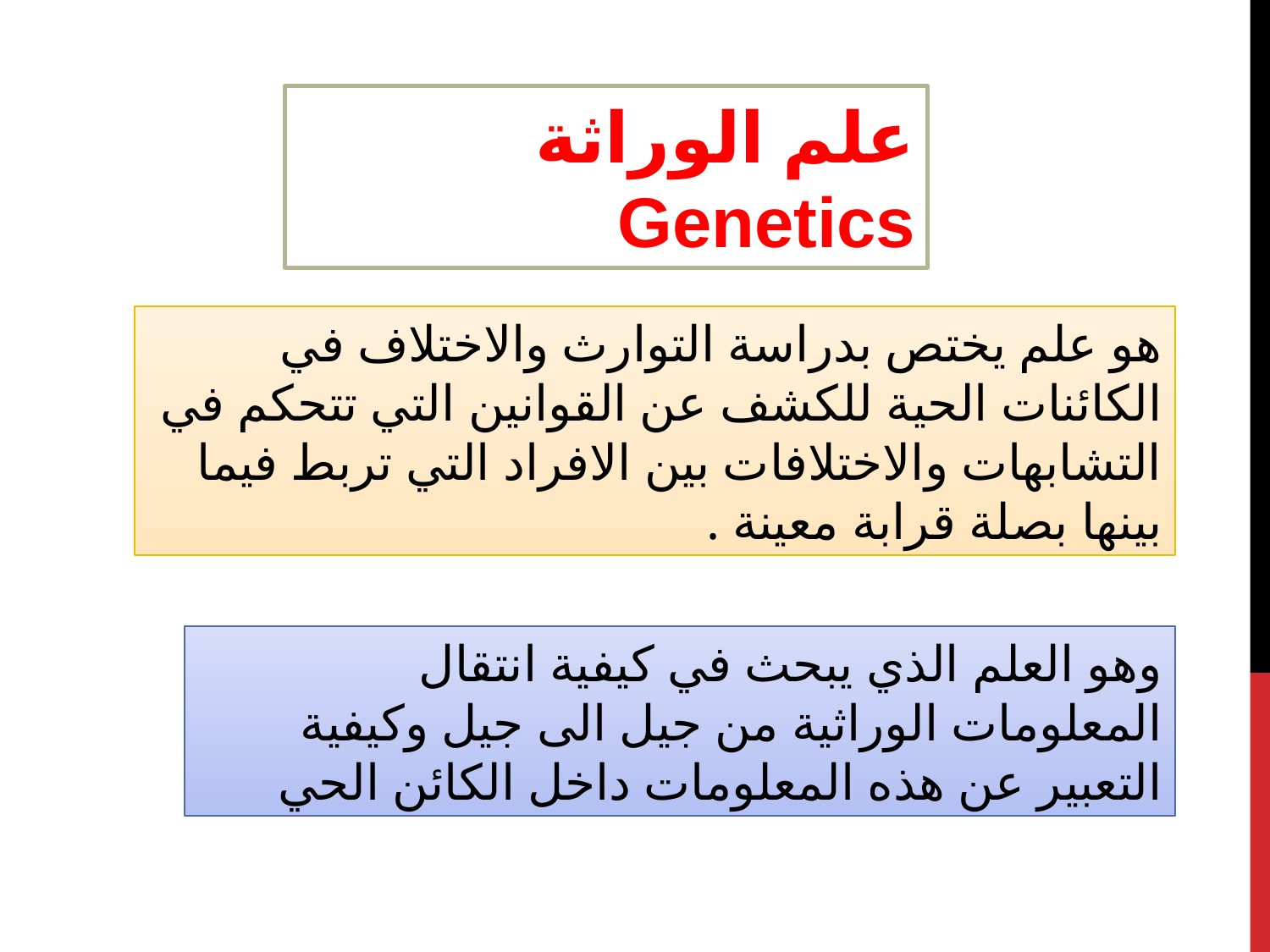

علم الوراثة Genetics
هو علم يختص بدراسة التوارث والاختلاف في الكائنات الحية للكشف عن القوانين التي تتحكم في التشابهات والاختلافات بين الافراد التي تربط فيما بينها بصلة قرابة معينة .
وهو العلم الذي يبحث في كيفية انتقال المعلومات الوراثية من جيل الى جيل وكيفية التعبير عن هذه المعلومات داخل الكائن الحي